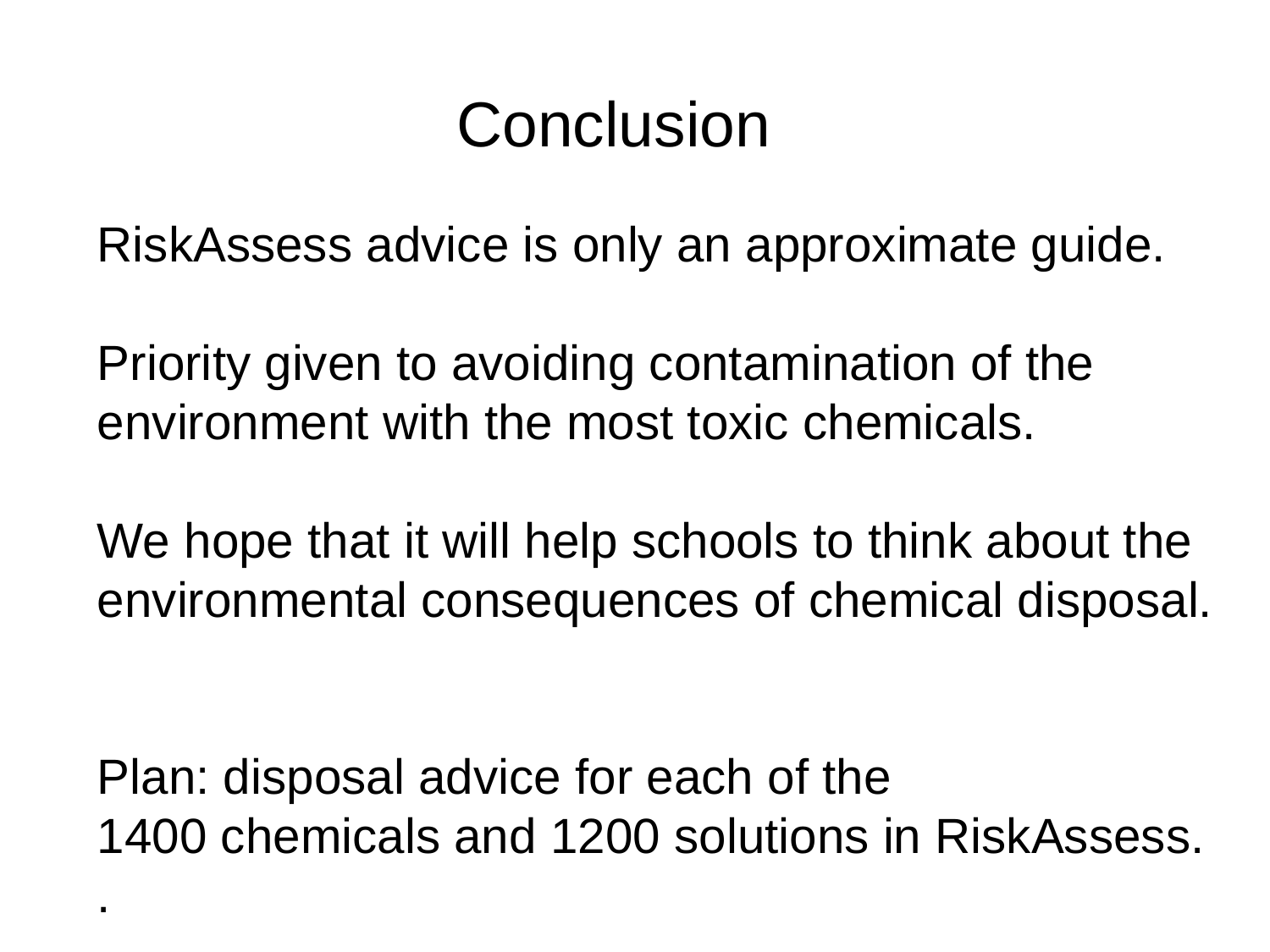

# Conclusion
RiskAssess advice is only an approximate guide.

Priority given to avoiding contamination of the environment with the most toxic chemicals.

We hope that it will help schools to think about the environmental consequences of chemical disposal.

Plan: disposal advice for each of the
1400 chemicals and 1200 solutions in RiskAssess.
.